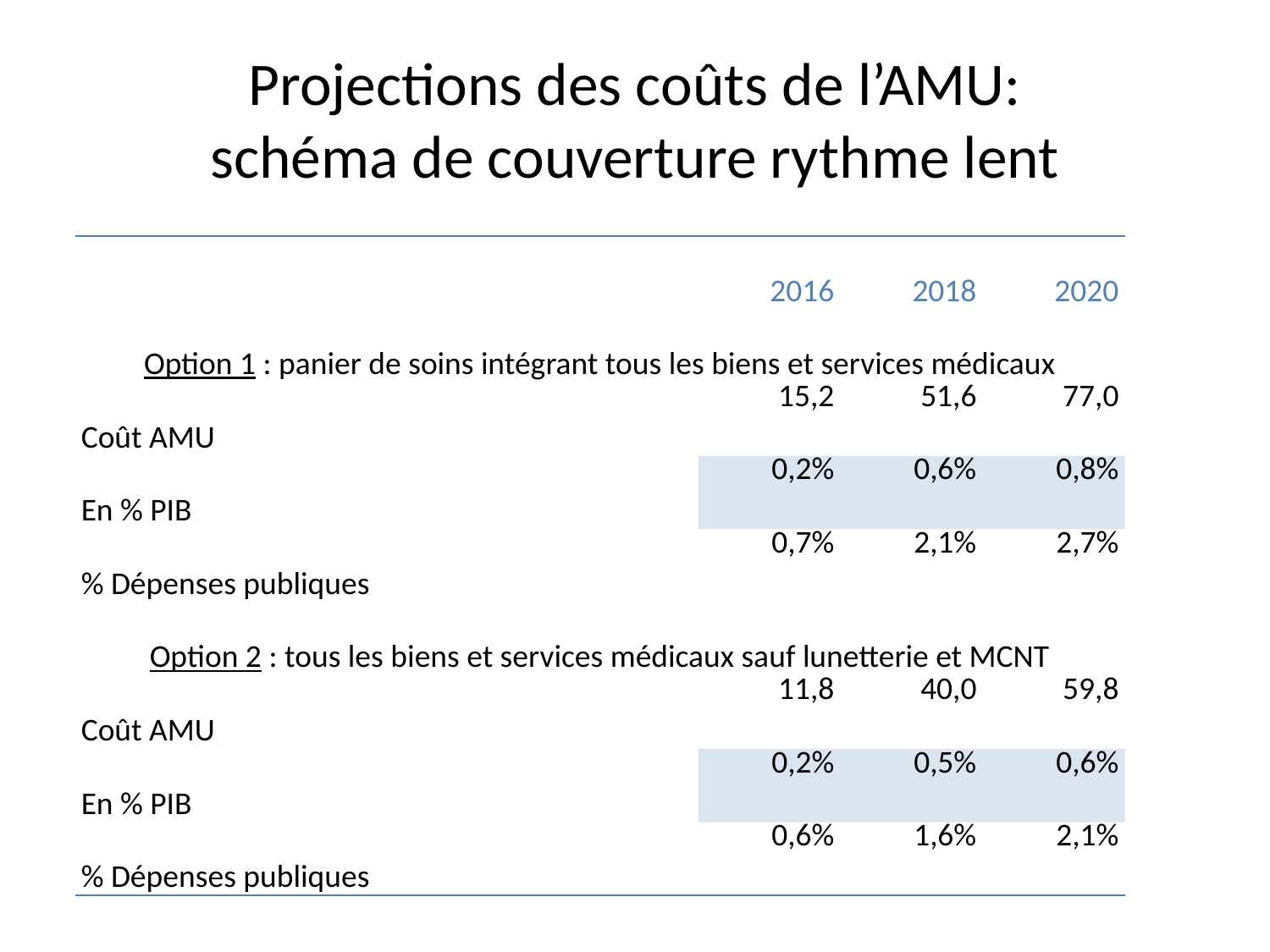

# Projections des coûts de l’AMU: schéma de couverture rythme lent
|  | 2016 | 2018 | 2020 |
| --- | --- | --- | --- |
| Option 1 : panier de soins intégrant tous les biens et services médicaux |  |  |  |
| Coût AMU | 15,2 | 51,6 | 77,0 |
| En % PIB | 0,2% | 0,6% | 0,8% |
| % Dépenses publiques | 0,7% | 2,1% | 2,7% |
| Option 2 : tous les biens et services médicaux sauf lunetterie et MCNT |  |  |  |
| Coût AMU | 11,8 | 40,0 | 59,8 |
| En % PIB | 0,2% | 0,5% | 0,6% |
| % Dépenses publiques | 0,6% | 1,6% | 2,1% |